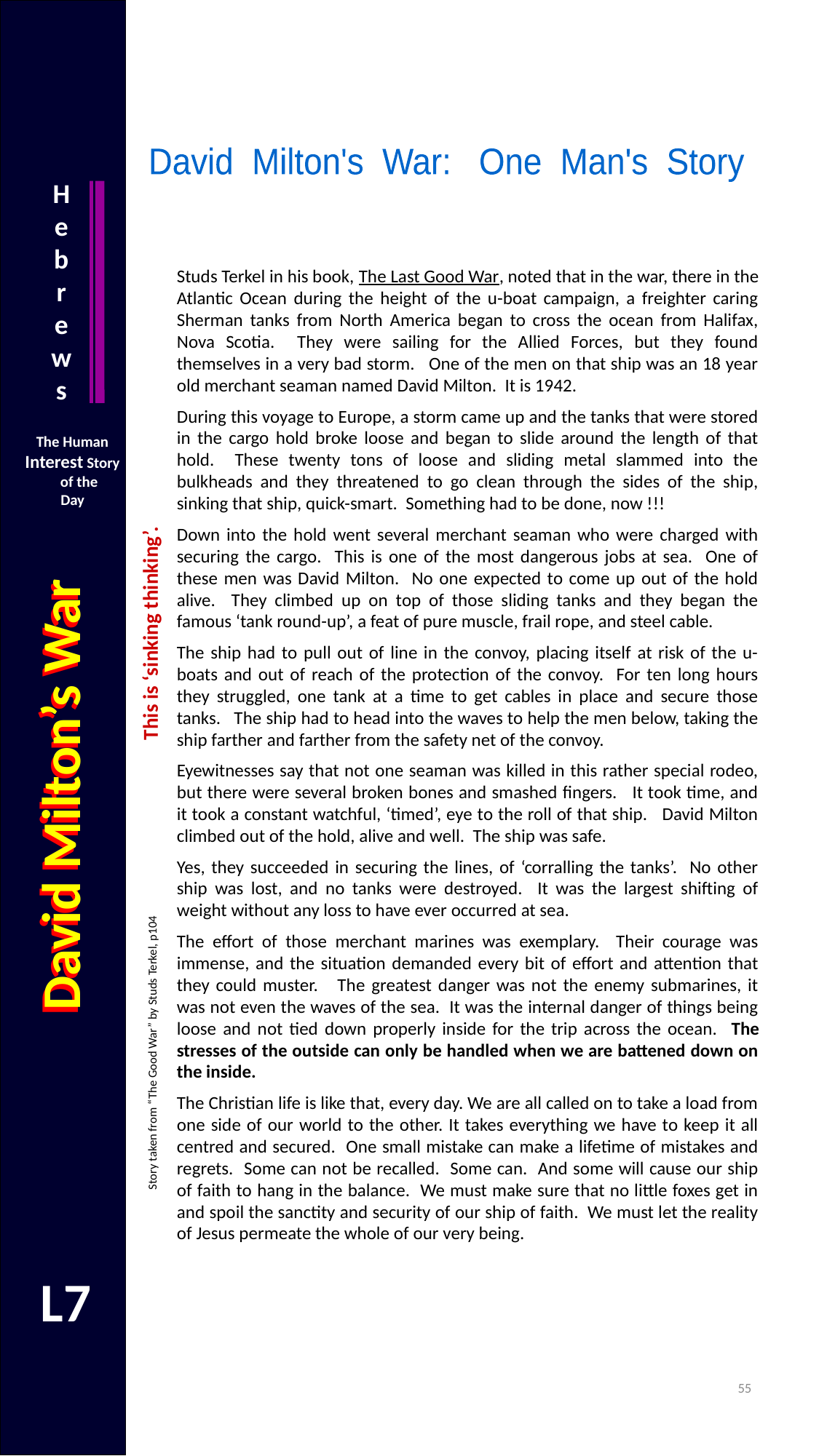

David  Milton's  War:   One  Man's  Story

Hebrews

Studs Terkel in his book, The Last Good War, noted that in the war, there in the Atlantic Ocean during the height of the u-boat campaign, a freighter caring Sherman tanks from North America began to cross the ocean from Halifax, Nova Scotia.  They were sailing for the Allied Forces, but they found themselves in a very bad storm.   One of the men on that ship was an 18 year old merchant seaman named David Milton.  It is 1942.
During this voyage to Europe, a storm came up and the tanks that were stored in the cargo hold broke loose and began to slide around the length of that hold.  These twenty tons of loose and sliding metal slammed into the bulkheads and they threatened to go clean through the sides of the ship, sinking that ship, quick-smart.  Something had to be done, now !!!
Down into the hold went several merchant seaman who were charged with securing the cargo.  This is one of the most dangerous jobs at sea.  One of these men was David Milton.  No one expected to come up out of the hold alive.  They climbed up on top of those sliding tanks and they began the famous ‘tank round-up’, a feat of pure muscle, frail rope, and steel cable.
The ship had to pull out of line in the convoy, placing itself at risk of the u-boats and out of reach of the protection of the convoy.  For ten long hours they struggled, one tank at a time to get cables in place and secure those tanks.   The ship had to head into the waves to help the men below, taking the ship farther and farther from the safety net of the convoy.
Eyewitnesses say that not one seaman was killed in this rather special rodeo, but there were several broken bones and smashed fingers.   It took time, and it took a constant watchful, ‘timed’, eye to the roll of that ship.   David Milton climbed out of the hold, alive and well.  The ship was safe.
Yes, they succeeded in securing the lines, of ‘corralling the tanks’.  No other ship was lost, and no tanks were destroyed.  It was the largest shifting of weight without any loss to have ever occurred at sea.
The effort of those merchant marines was exemplary.  Their courage was immense, and the situation demanded every bit of effort and attention that they could muster.   The greatest danger was not the enemy submarines, it was not even the waves of the sea.  It was the internal danger of things being loose and not tied down properly inside for the trip across the ocean.  The stresses of the outside can only be handled when we are battened down on the inside.
The Christian life is like that, every day. We are all called on to take a load from one side of our world to the other. It takes everything we have to keep it all centred and secured.  One small mistake can make a lifetime of mistakes and regrets.  Some can not be recalled.  Some can.  And some will cause our ship of faith to hang in the balance.  We must make sure that no little foxes get in and spoil the sanctity and security of our ship of faith.  We must let the reality of Jesus permeate the whole of our very being.
The Human Interest Story           of the       Day
This is ‘sinking thinking’.
David Milton’s War
David Milton’s War
Story taken from “The Good War” by Studs Terkel, p104
L7
55